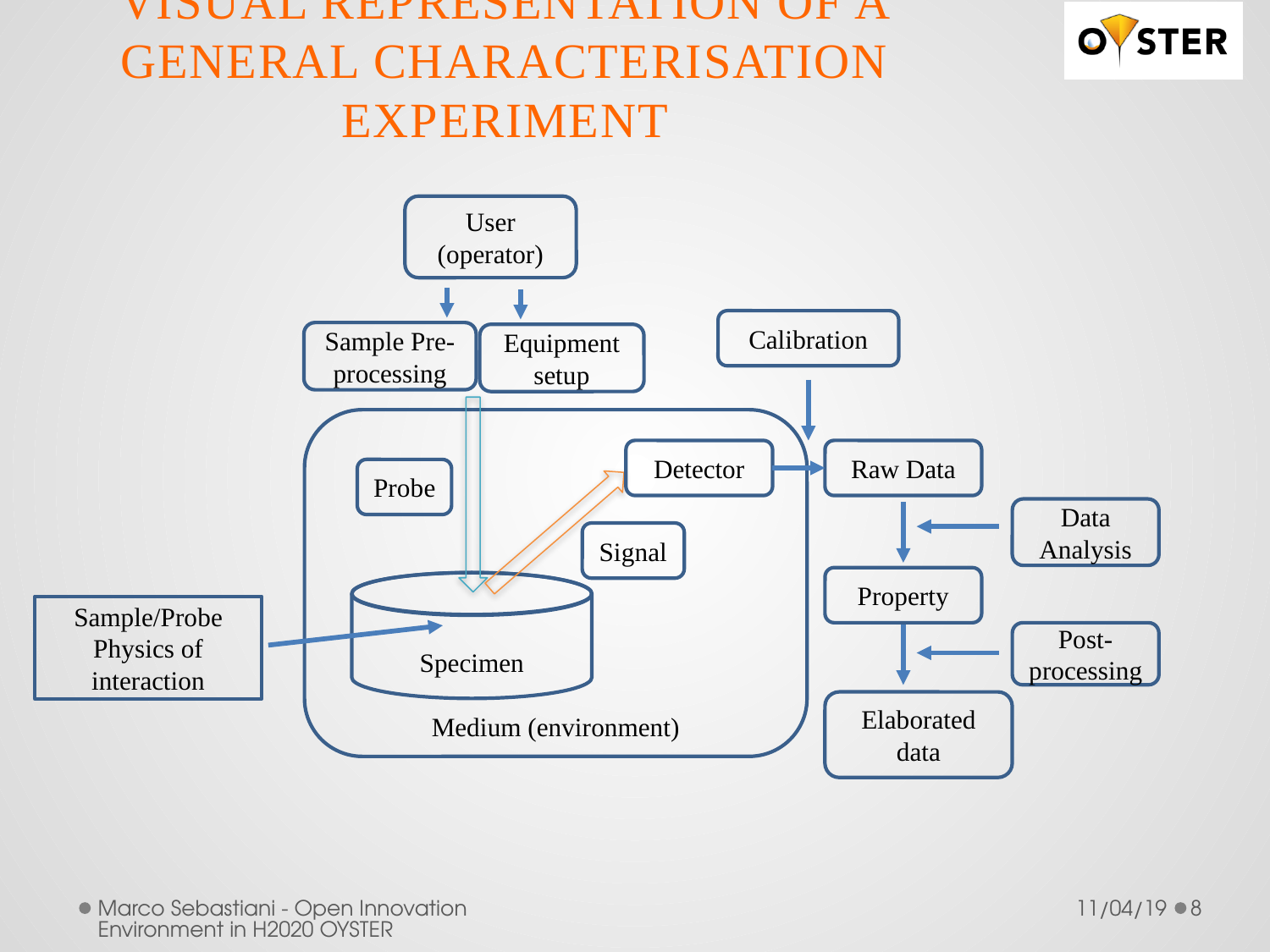

# Visual representation of a general Characterisation Experiment
User (operator)
Calibration
Sample Pre-processing
Equipment setup

Medium (environment)
Detector
Raw Data

Probe
Data Analysis
Signal
Property

Specimen

Sample/Probe Physics of interaction
Post-
processing
Elaborated data
Marco Sebastiani - Open Innovation Environment in H2020 OYSTER
11/04/19
8